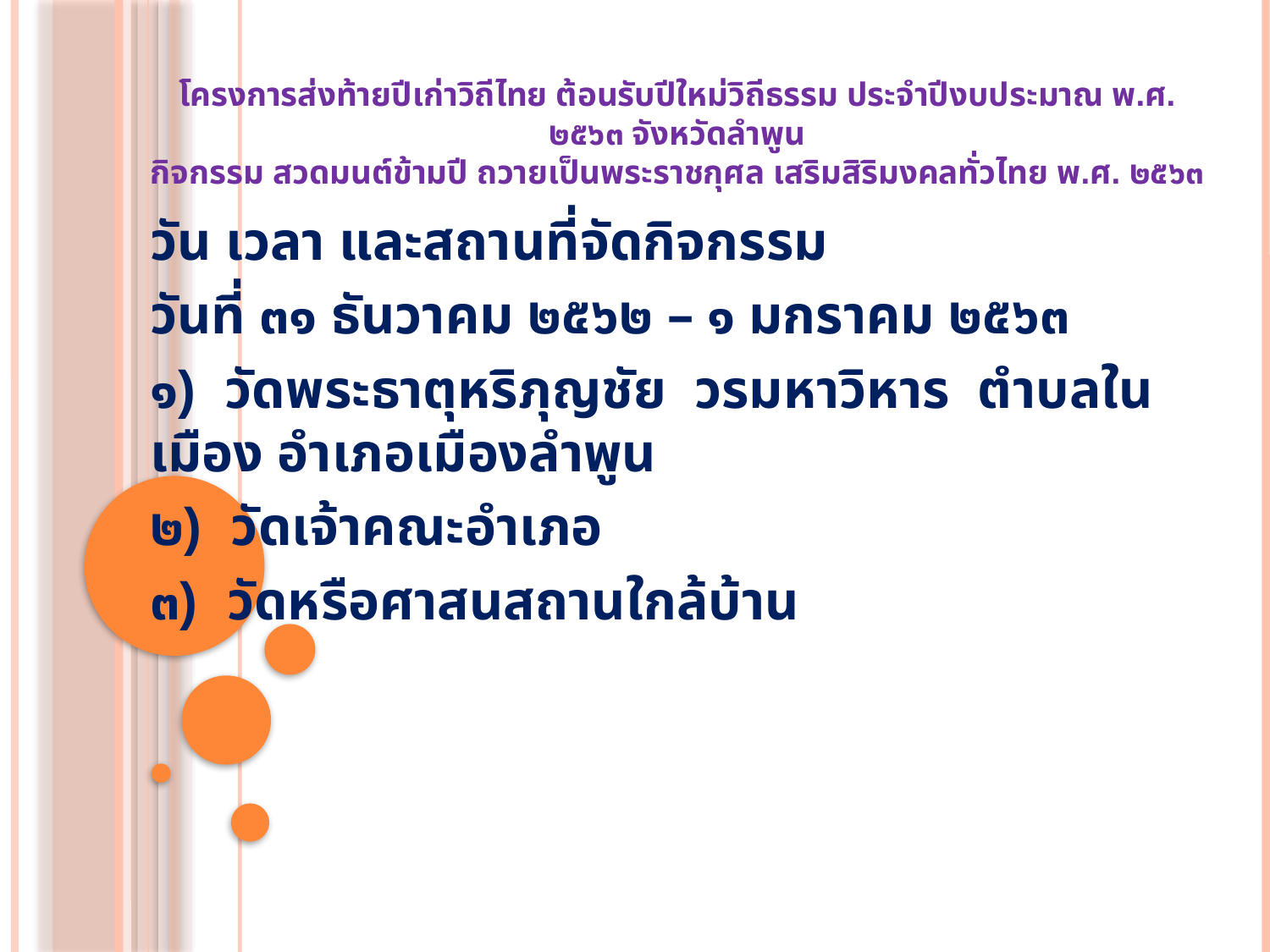

# โครงการส่งท้ายปีเก่าวิถีไทย ต้อนรับปีใหม่วิถีธรรม ประจำปีงบประมาณ พ.ศ. ๒๕๖๓ จังหวัดลำพูน กิจกรรม สวดมนต์ข้ามปี ถวายเป็นพระราชกุศล เสริมสิริมงคลทั่วไทย พ.ศ. ๒๕๖๓
วัน เวลา และสถานที่จัดกิจกรรม
วันที่ ๓๑ ธันวาคม ๒๕๖๒ – ๑ มกราคม ๒๕๖๓
๑)  วัดพระธาตุหริภุญชัย  วรมหาวิหาร  ตำบลในเมือง อำเภอเมืองลำพูน
๒)  วัดเจ้าคณะอำเภอ
๓)  วัดหรือศาสนสถานใกล้บ้าน